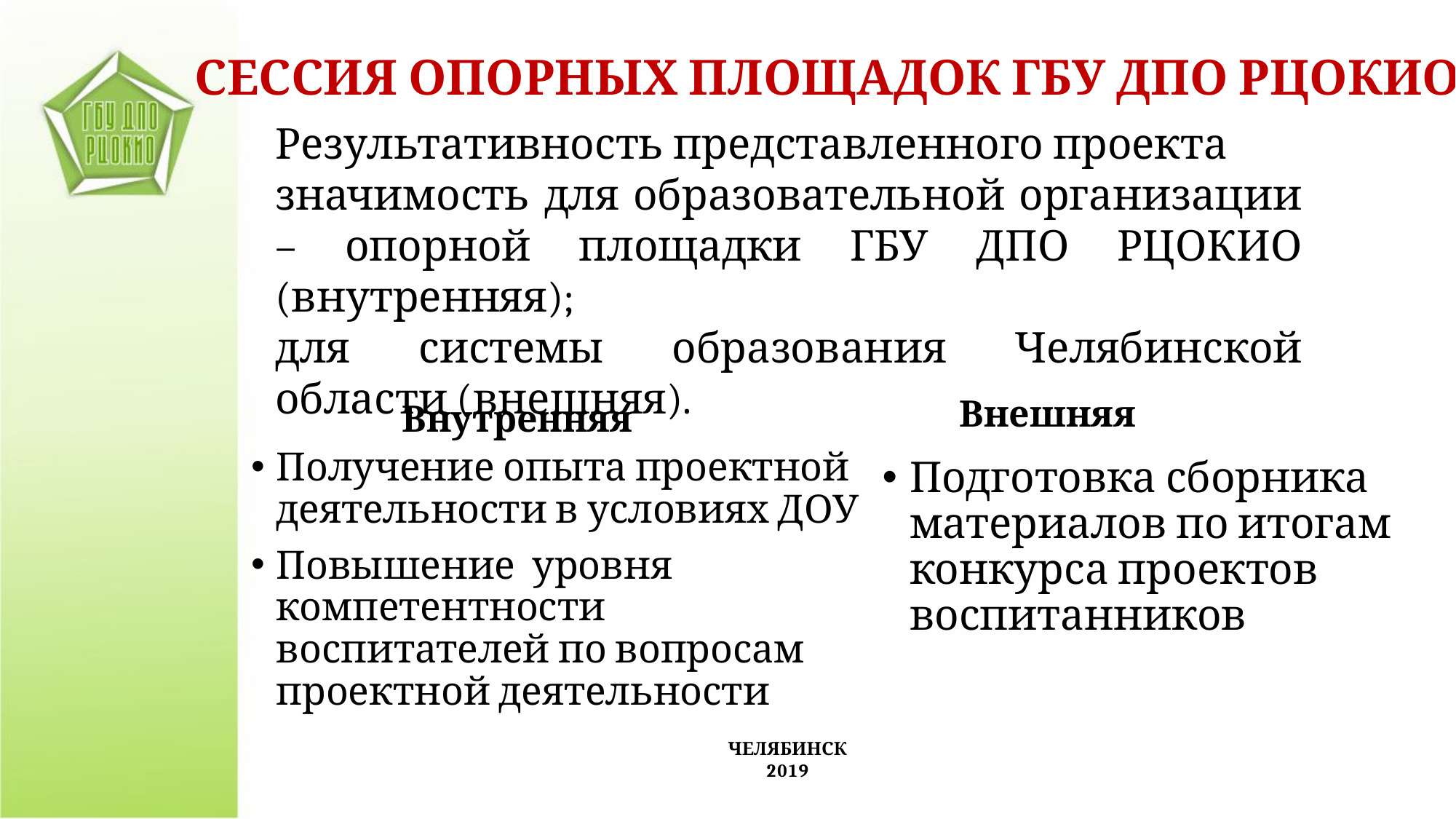

СЕССИЯ ОПОРНЫХ ПЛОЩАДОК ГБУ ДПО РЦОКИО
Результативность представленного проекта
значимость для образовательной организации – опорной площадки ГБУ ДПО РЦОКИО (внутренняя);
для системы образования Челябинской области (внешняя).
Внешняя
Внутренняя
Получение опыта проектной деятельности в условиях ДОУ
Повышение  уровня компетентности воспитателей по вопросам проектной деятельности
Подготовка сборника материалов по итогам конкурса проектов воспитанников
ЧЕЛЯБИНСК
2019